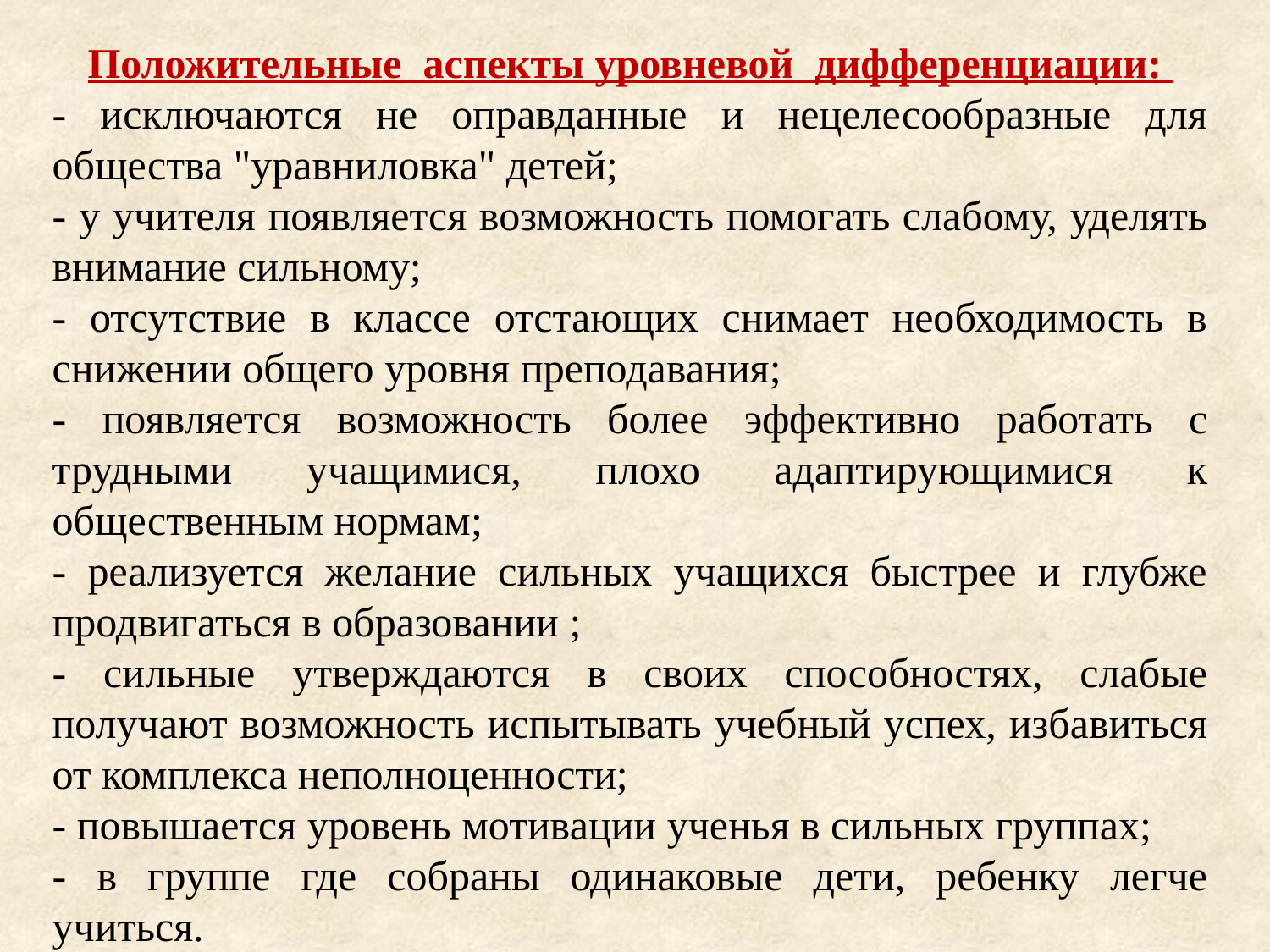

Положительные  аспекты уровневой  дифференциации:
- исключаются не оправданные и нецелесообразные для общества "уравниловка" детей;
- у учителя появляется возможность помогать слабому, уделять внимание сильному;
- отсутствие в классе отстающих снимает необходимость в снижении общего уровня преподавания;
- появляется возможность более эффективно работать с трудными учащимися, плохо адаптирующимися к общественным нормам;
- реализуется желание сильных учащихся быстрее и глубже продвигаться в образовании ;
- сильные утверждаются в своих способностях, слабые получают возможность испытывать учебный успех, избавиться от комплекса неполноценности;
- повышается уровень мотивации ученья в сильных группах;
- в группе где собраны одинаковые дети, ребенку легче учиться.